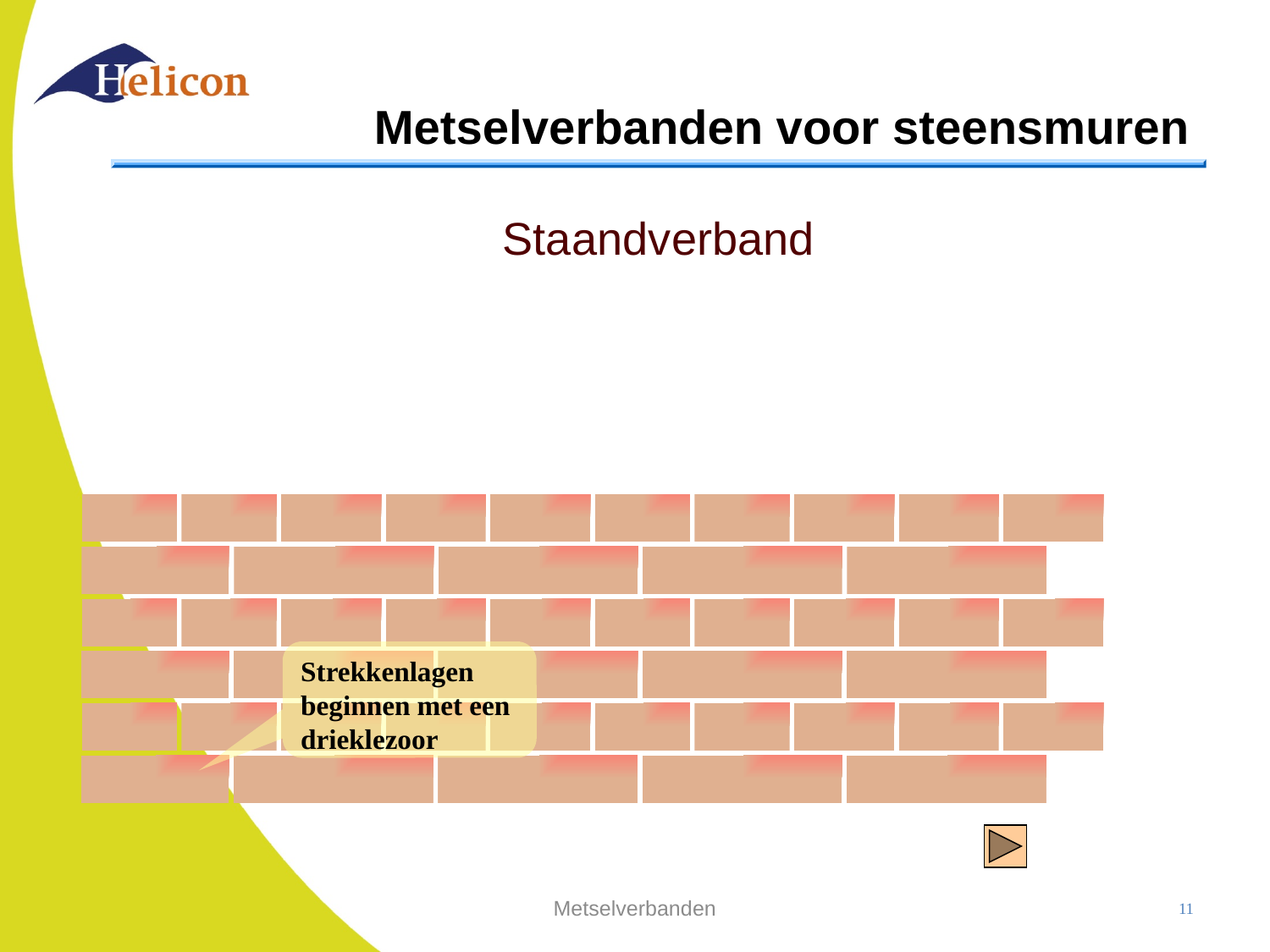

# Metselverbanden voor steensmuren

Staandverband
- Alle strekkenlagen liggen boven elkaar
- Alle koppenlagen liggen boven elkaar

Strekkenlagen beginnen met een drieklezoor

Metselverbanden
11